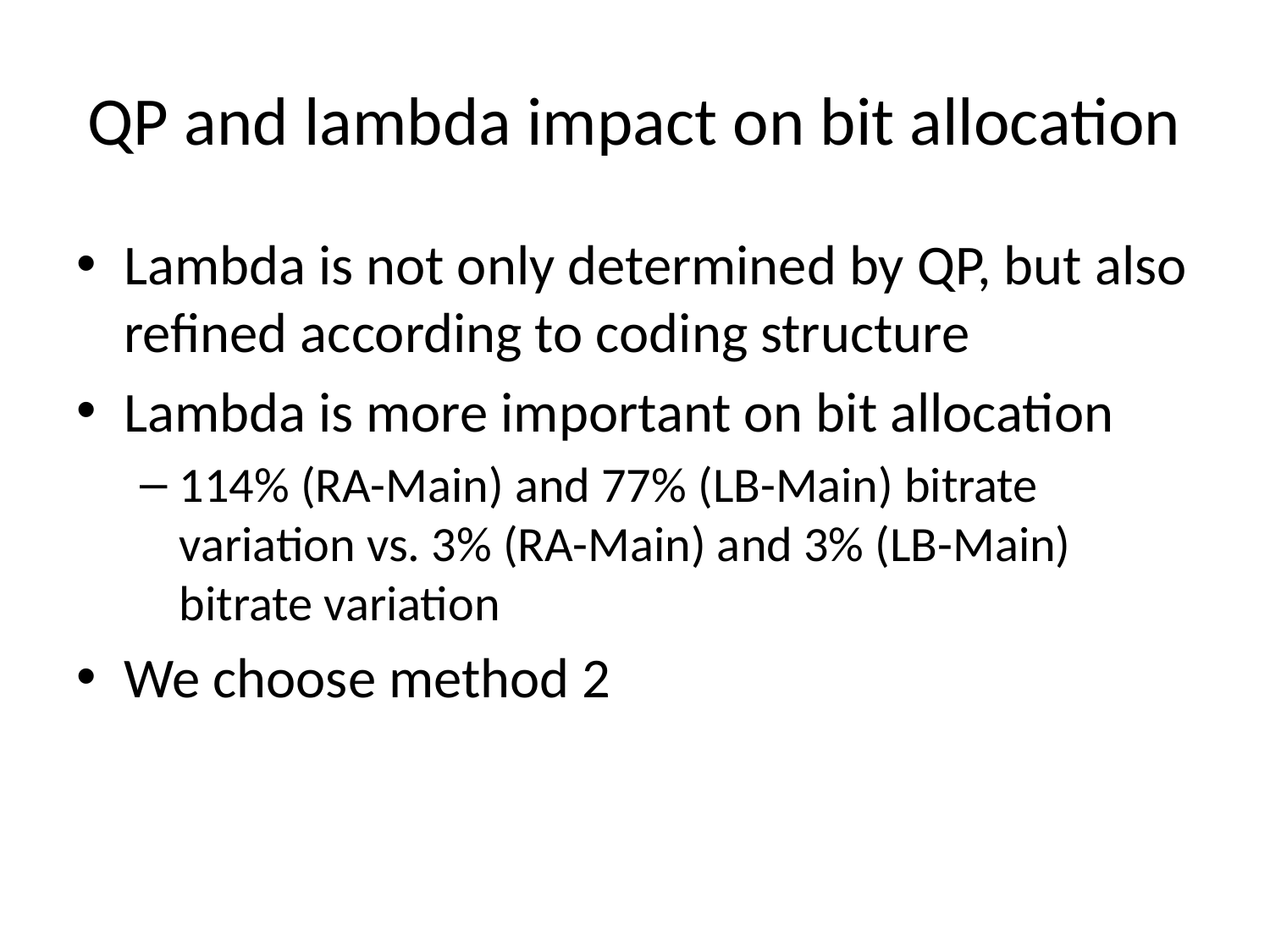

# QP and lambda impact on bit allocation
Lambda is not only determined by QP, but also refined according to coding structure
Lambda is more important on bit allocation
114% (RA-Main) and 77% (LB-Main) bitrate variation vs. 3% (RA-Main) and 3% (LB-Main) bitrate variation
We choose method 2